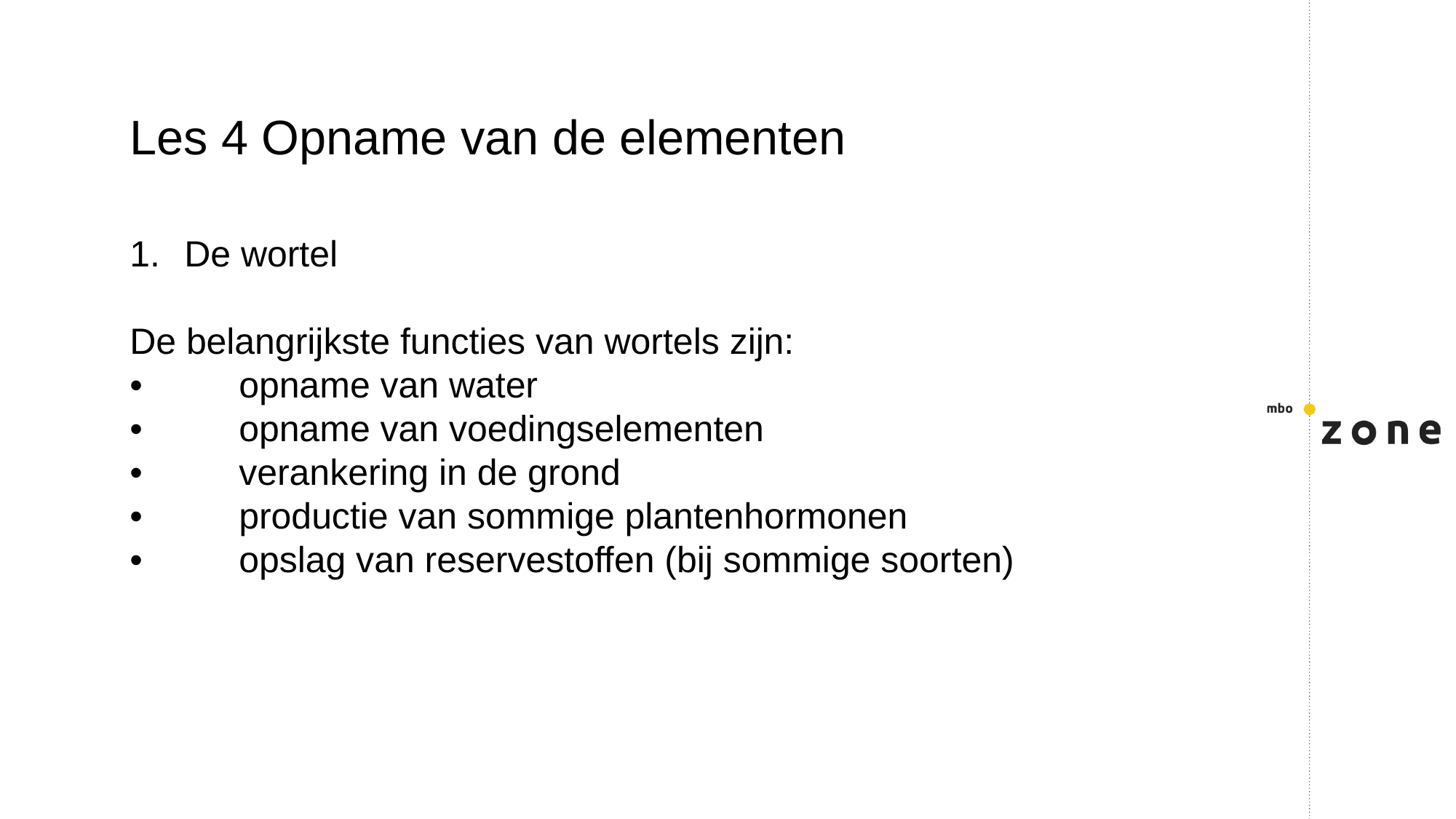

Les 4 Opname van de elementen
De wortel

De belangrijkste functies van wortels zijn:
•	opname van water
•	opname van voedingselementen
•	verankering in de grond
•	productie van sommige plantenhormonen
•	opslag van reservestoffen (bij sommige soorten)